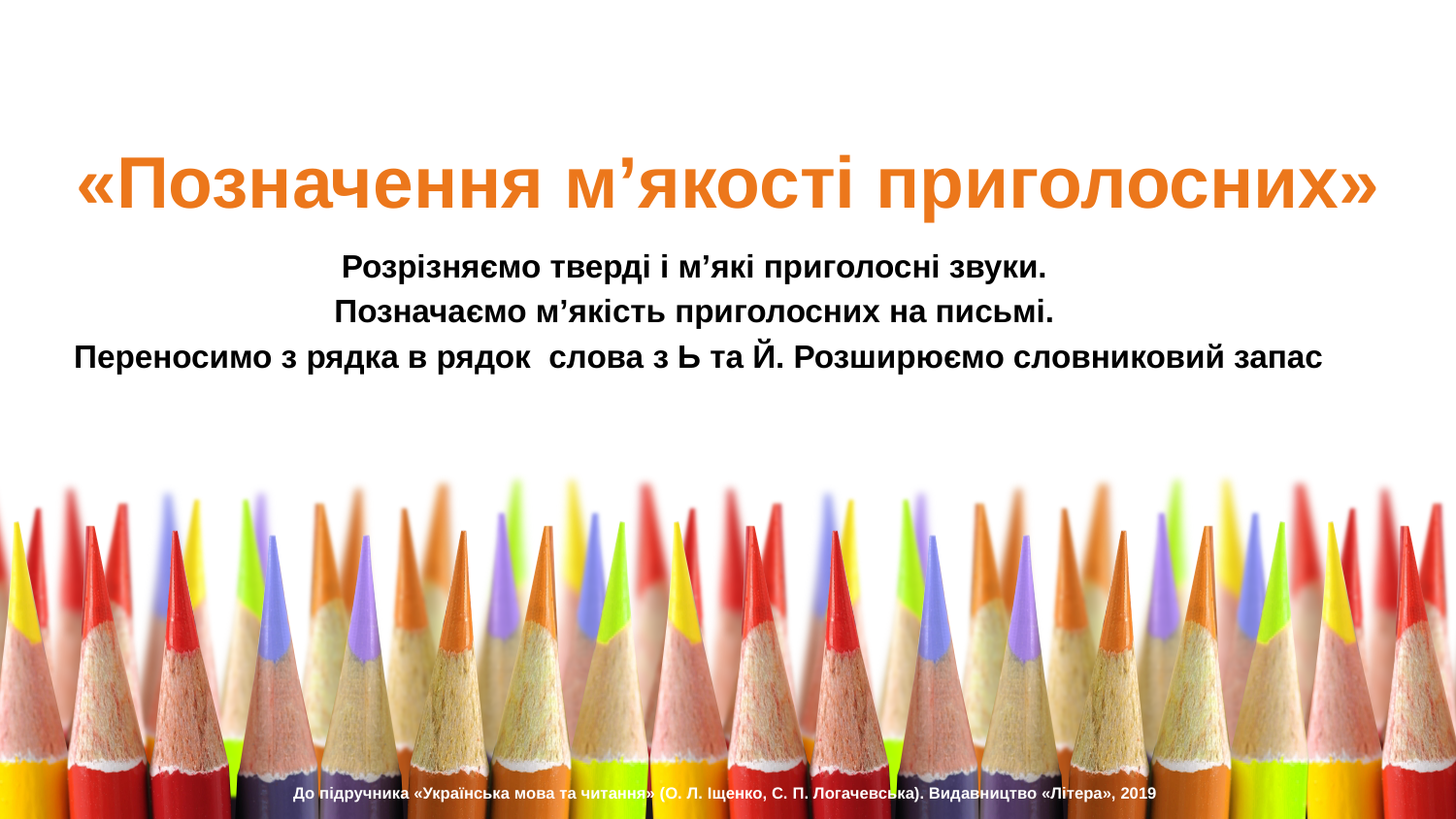

«Позначення м’якості приголосних»

Розрізняємо тверді і м’які приголосні звуки.
Позначаємо м’якість приголосних на письмі.
Переносимо з рядка в рядок  слова з Ь та Й. Розширюємо словниковий запас

До підручника «Українська мова та читання» (О. Л. Іщенко, С. П. Логачевська). Видавництво «Літера», 2019